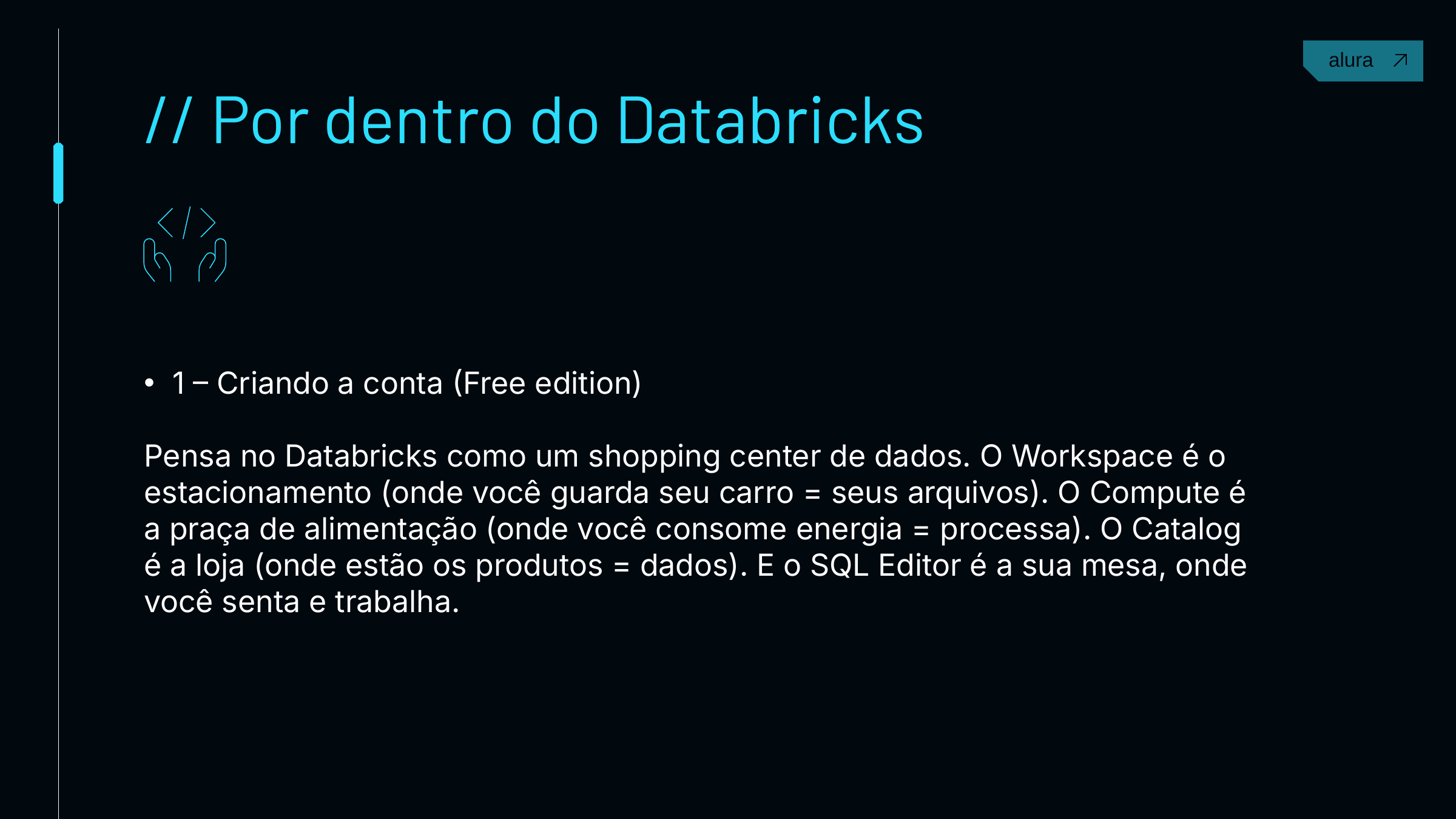

Contact
// Por dentro do Databricks

1 – Criando a conta (Free edition)

Pensa no Databricks como um shopping center de dados. O Workspace é o estacionamento (onde você guarda seu carro = seus arquivos). O Compute é a praça de alimentação (onde você consome energia = processa). O Catalog é a loja (onde estão os produtos = dados). E o SQL Editor é a sua mesa, onde você senta e trabalha.